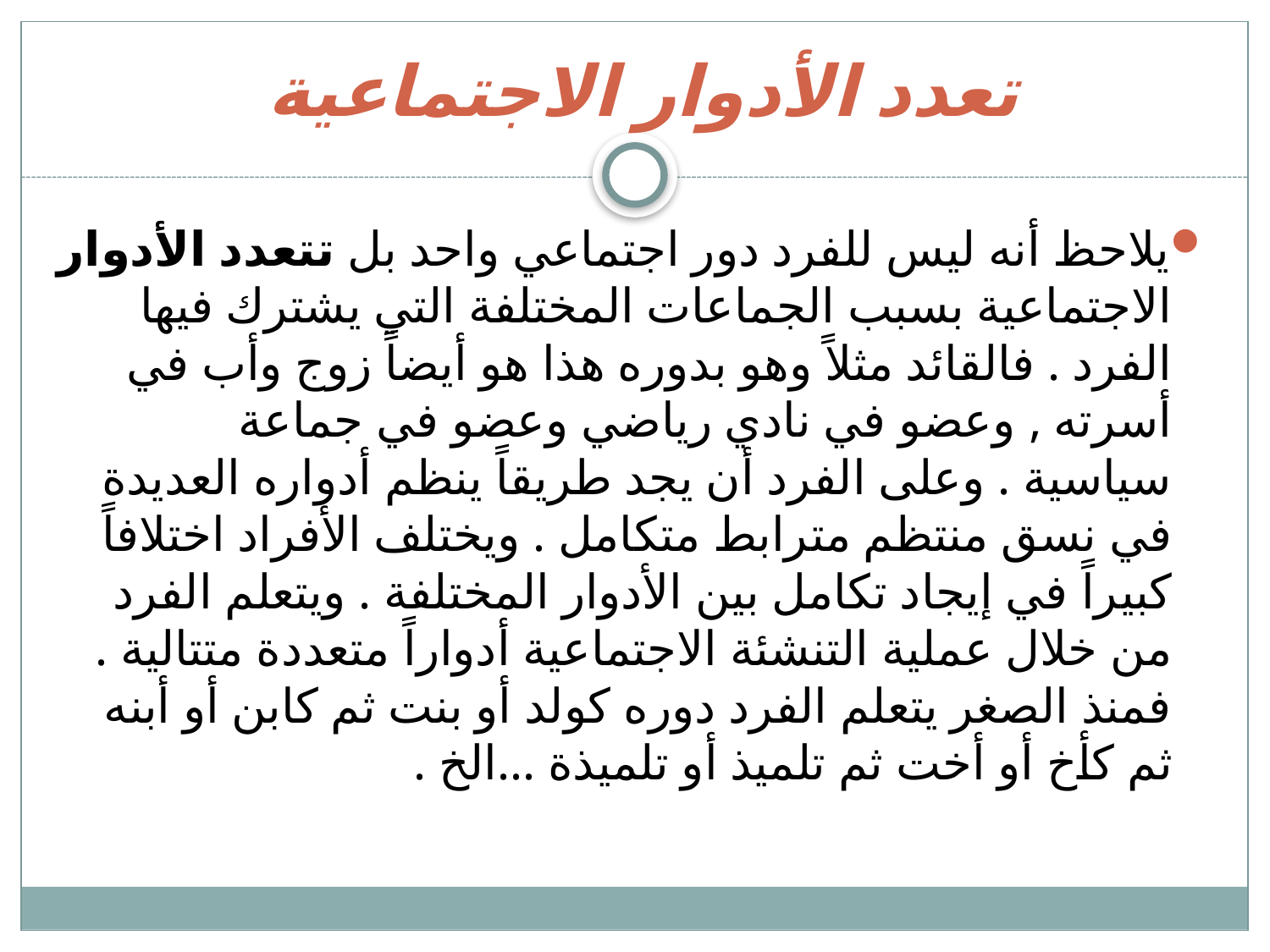

# تعدد الأدوار الاجتماعية
يلاحظ أنه ليس للفرد دور اجتماعي واحد بل تتعدد الأدوار الاجتماعية بسبب الجماعات المختلفة التي يشترك فيها الفرد . فالقائد مثلاً وهو بدوره هذا هو أيضاً زوج وأب في أسرته , وعضو في نادي رياضي وعضو في جماعة سياسية . وعلى الفرد أن يجد طريقاً ينظم أدواره العديدة في نسق منتظم مترابط متكامل . ويختلف الأفراد اختلافاً كبيراً في إيجاد تكامل بين الأدوار المختلفة . ويتعلم الفرد من خلال عملية التنشئة الاجتماعية أدواراً متعددة متتالية . فمنذ الصغر يتعلم الفرد دوره كولد أو بنت ثم كابن أو أبنه ثم كأخ أو أخت ثم تلميذ أو تلميذة ...الخ .